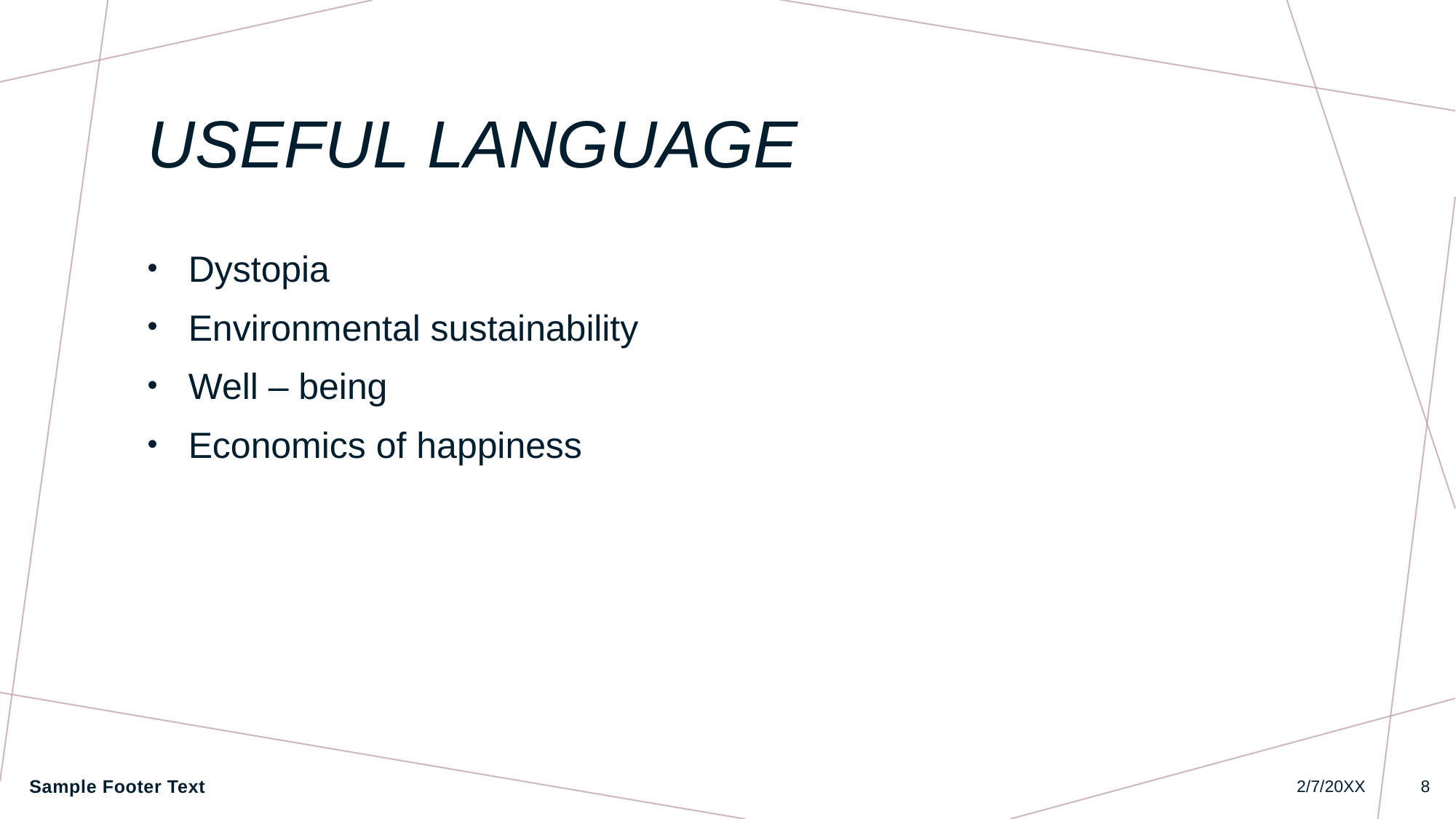

# Useful language
Dystopia
Environmental sustainability
Well – being
Economics of happiness

Sample Footer Text
2/7/20XX
8